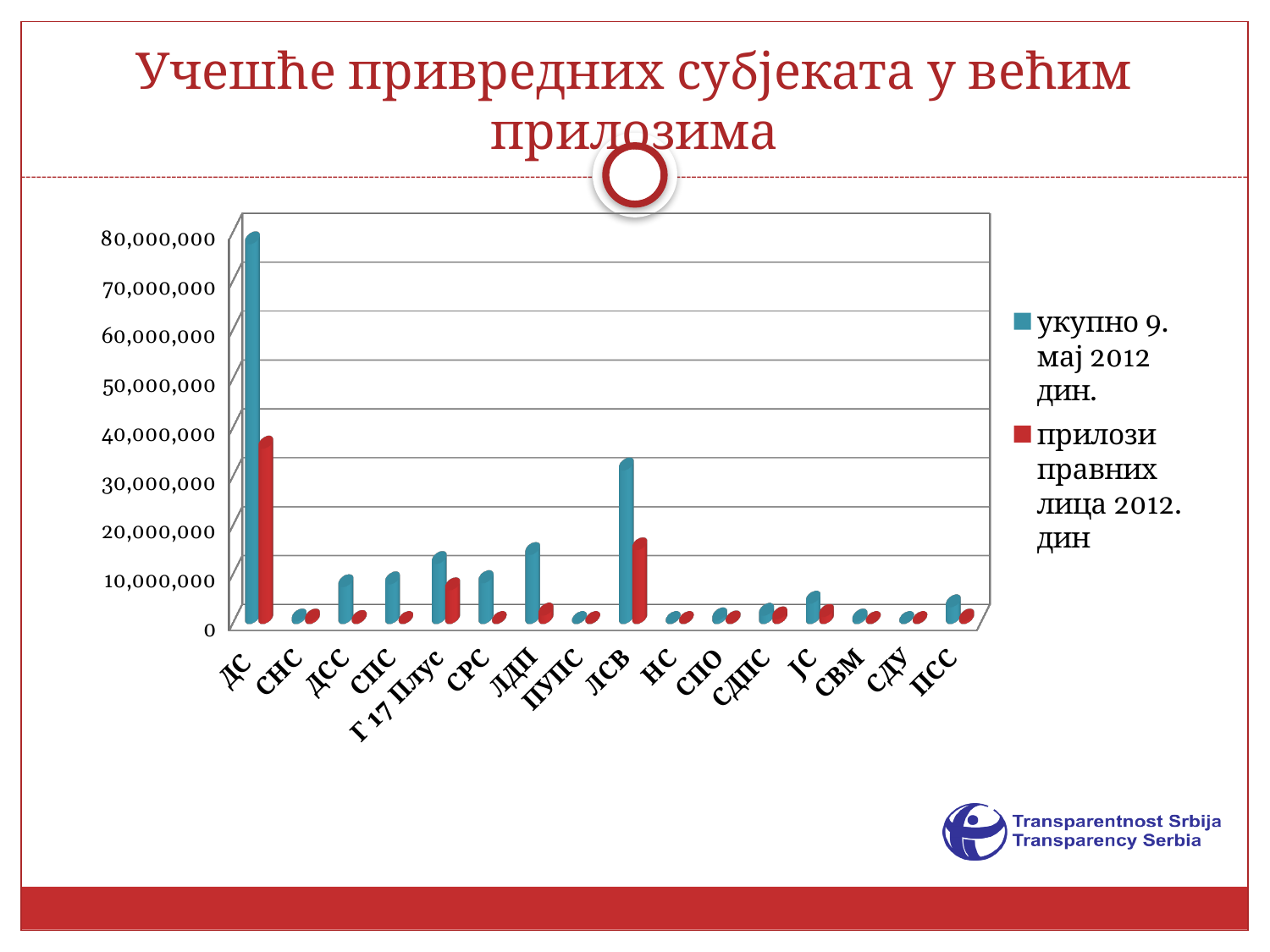

# Учешће привредних субјеката у већим прилозима

[unsupported chart]